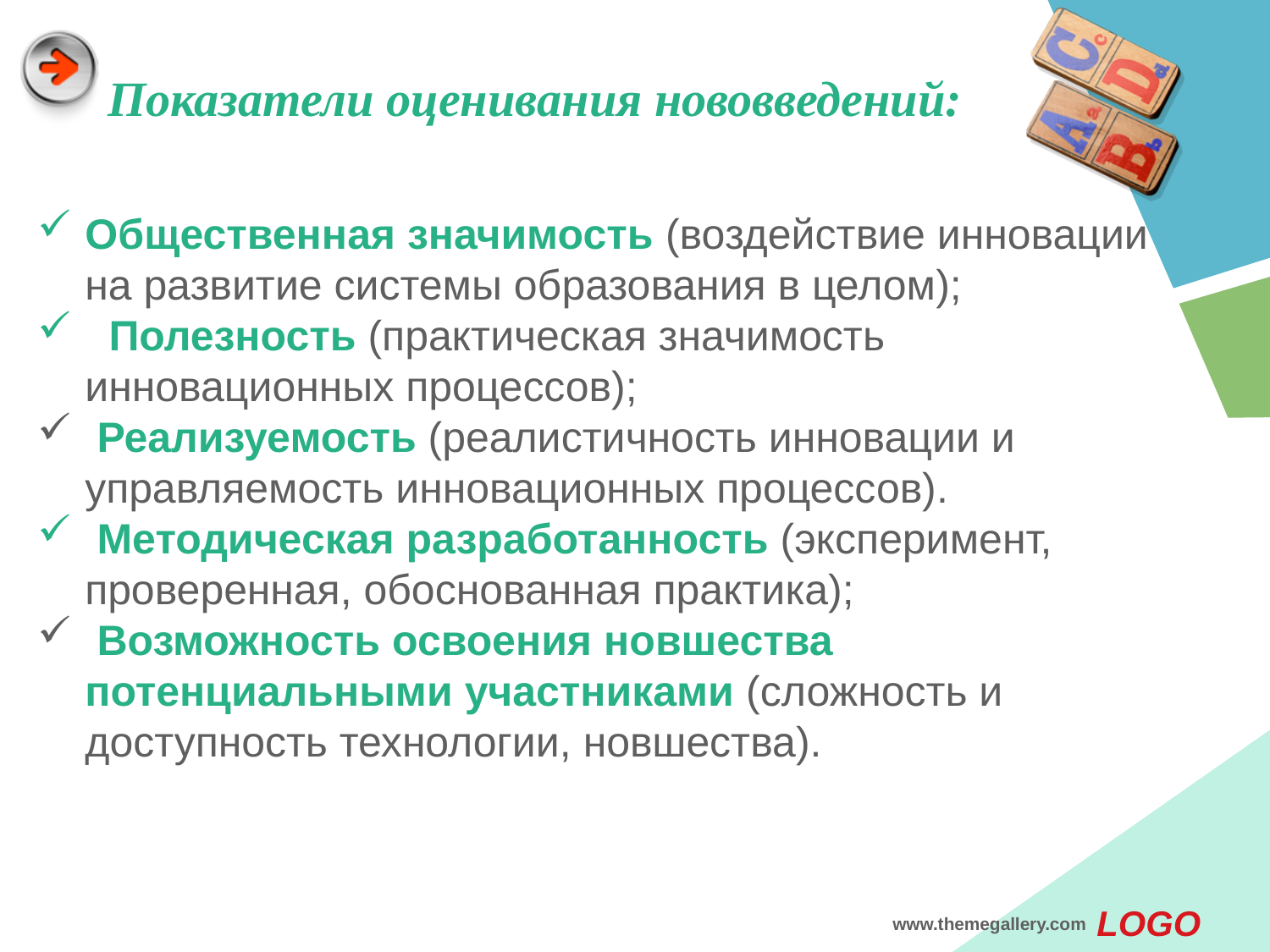

# Показатели оценивания нововведений:
Общественная значимость (воздействие инновации на развитие системы образования в целом);
  Полезность (практическая значимость инновационных процессов);
 Реализуемость (реалистичность инновации и управляемость инновационных процессов).
 Методическая разработанность (эксперимент, проверенная, обоснованная практика);
 Возможность освоения новшества потенциальными участниками (сложность и доступность технологии, новшества).
www.themegallery.com